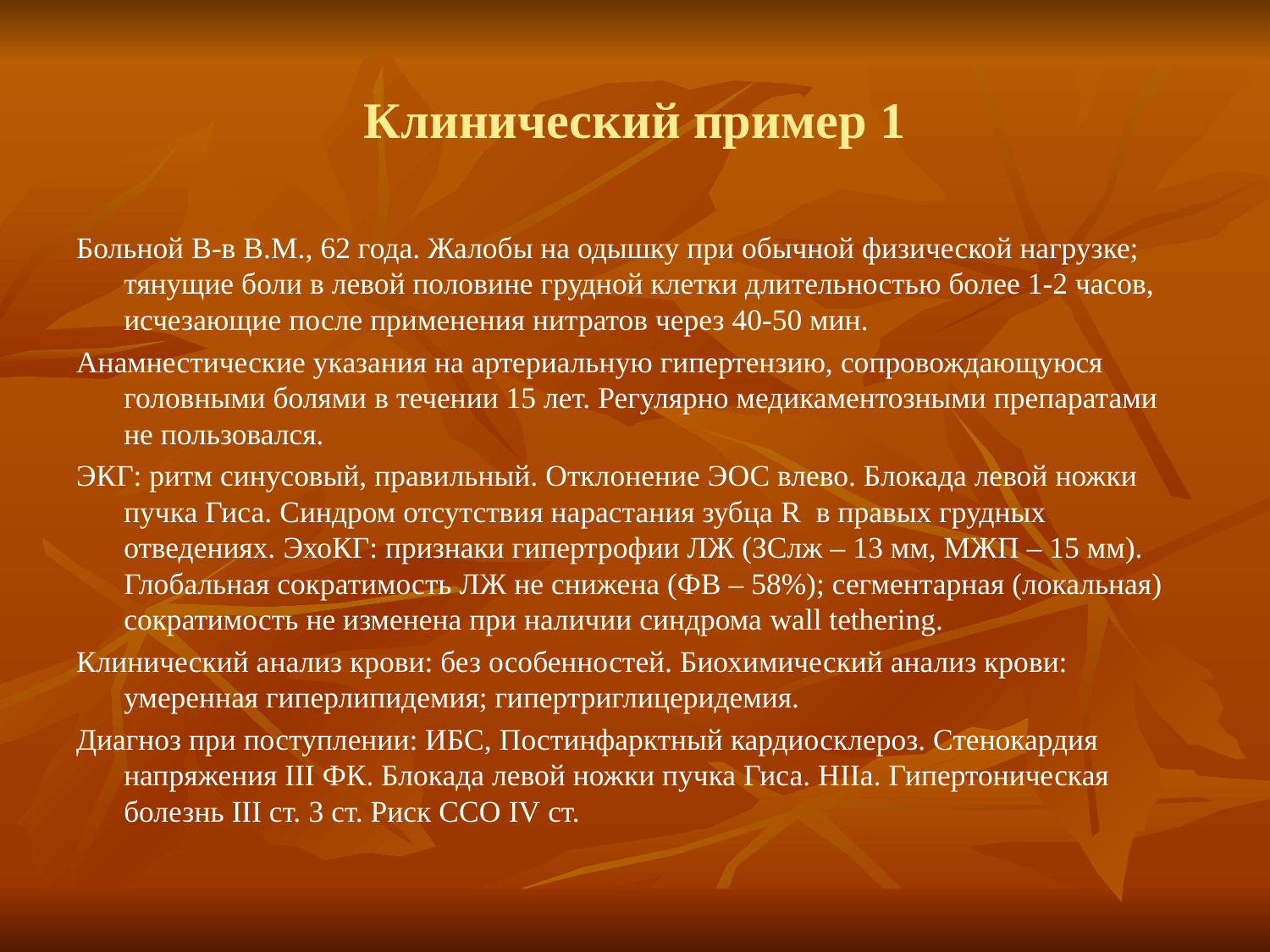

Клинический пример 1
Больной В-в В.М., 62 года. Жалобы на одышку при обычной физической нагрузке; тянущие боли в левой половине грудной клетки длительностью более 1-2 часов, исчезающие после применения нитратов через 40-50 мин.
Анамнестические указания на артериальную гипертензию, сопровождающуюся головными болями в течении 15 лет. Регулярно медикаментозными препаратами не пользовался.
ЭКГ: ритм синусовый, правильный. Отклонение ЭОС влево. Блокада левой ножки пучка Гиса. Синдром отсутствия нарастания зубца R  в правых грудных отведениях. ЭхоКГ: признаки гипертрофии ЛЖ (ЗСлж – 13 мм, МЖП – 15 мм). Глобальная сократимость ЛЖ не снижена (ФВ – 58%); сегментарная (локальная) сократимость не изменена при наличии синдрома wall tethering.
Клинический анализ крови: без особенностей. Биохимический анализ крови: умеренная гиперлипидемия; гипертриглицеридемия.
Диагноз при поступлении: ИБС, Постинфарктный кардиосклероз. Стенокардия напряжения III ФК. Блокада левой ножки пучка Гиса. НIIa. Гипертоническая болезнь III ст. 3 cт. Риск ССО IV ст.